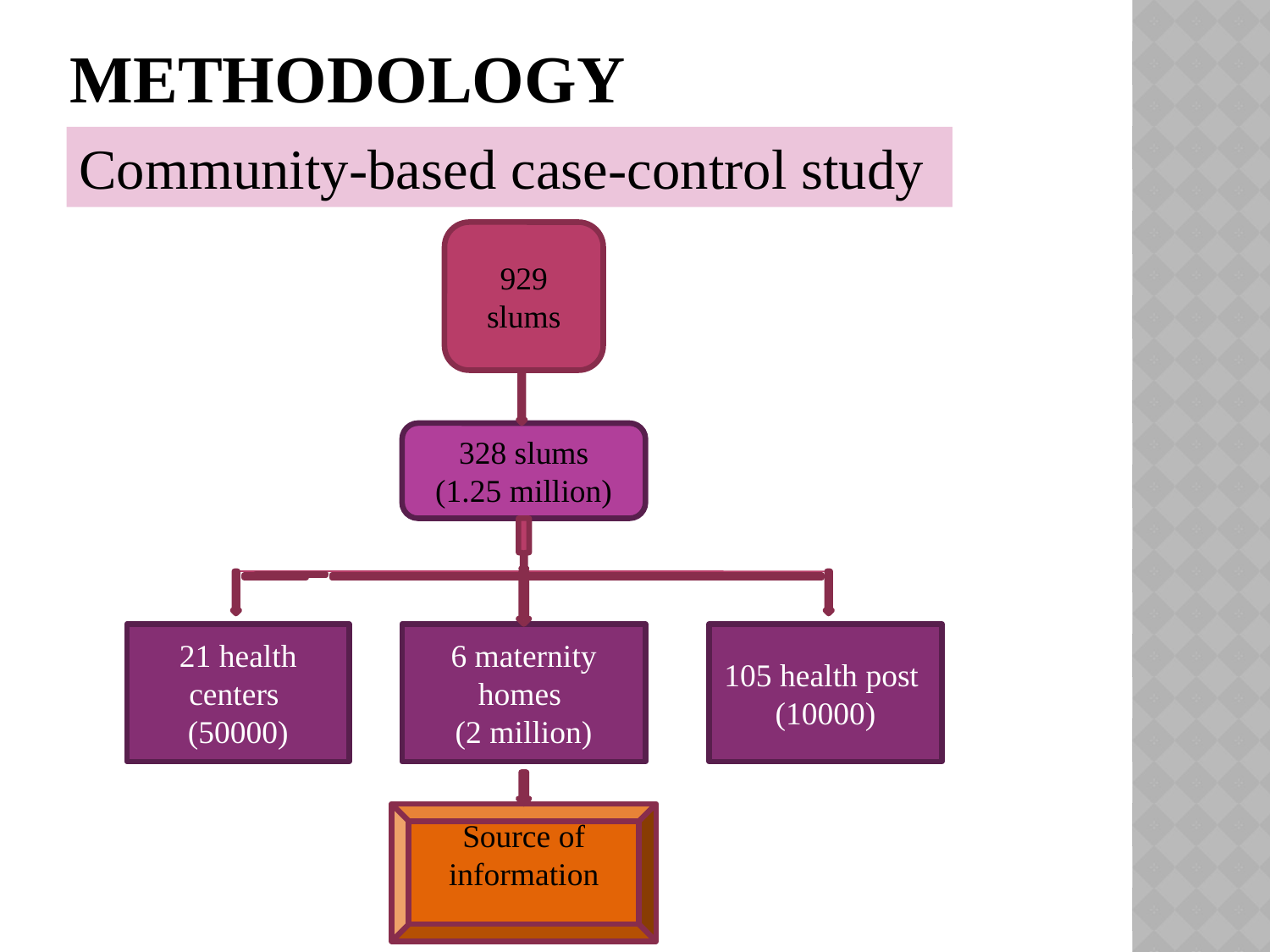

# Methodology
Community-based case-control study
929 slums

328 slums
(1.25 million)

21 health centers
(50000)
6 maternity homes
(2 million)
105 health post
(10000)

Source of information